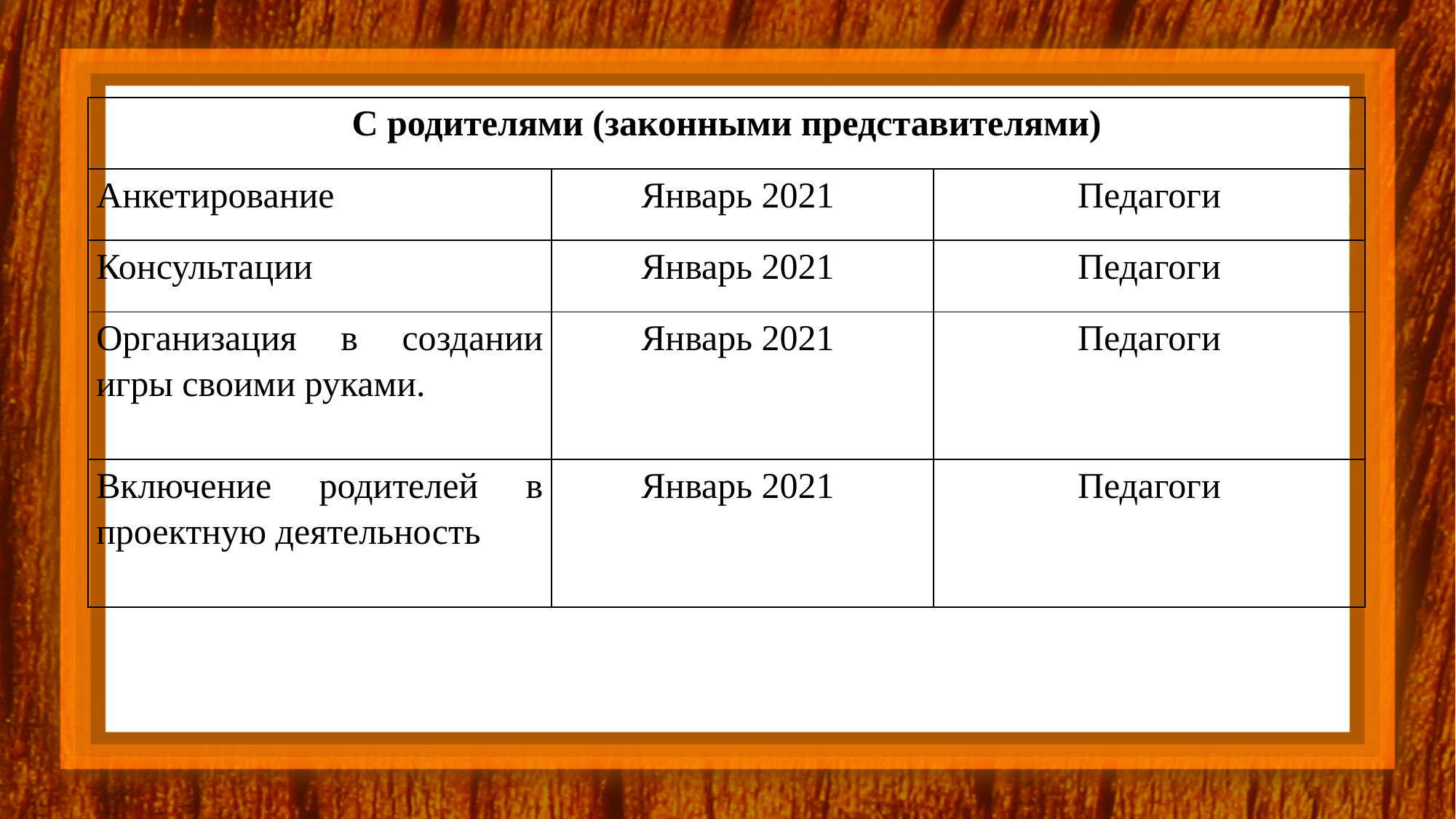

| С родителями (законными представителями) |  |  |
| --- | --- | --- |
| Анкетирование | Январь 2021 | Педагоги |
| Консультации | Январь 2021 | Педагоги |
| Организация в создании игры своими руками. | Январь 2021 | Педагоги |
| Включение родителей в проектную деятельность | Январь 2021 | Педагоги |